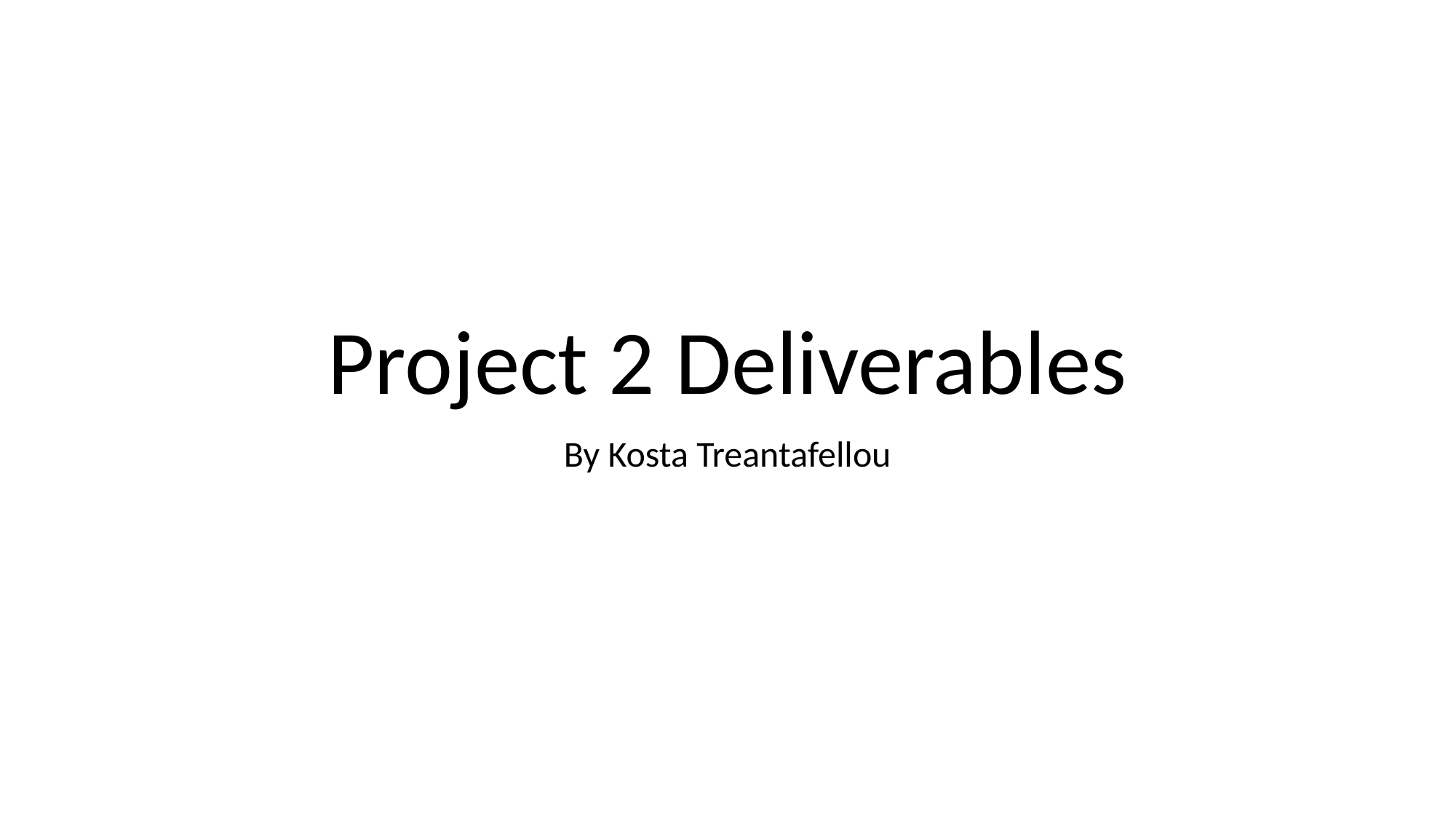

# Project 2 Deliverables
By Kosta Treantafellou